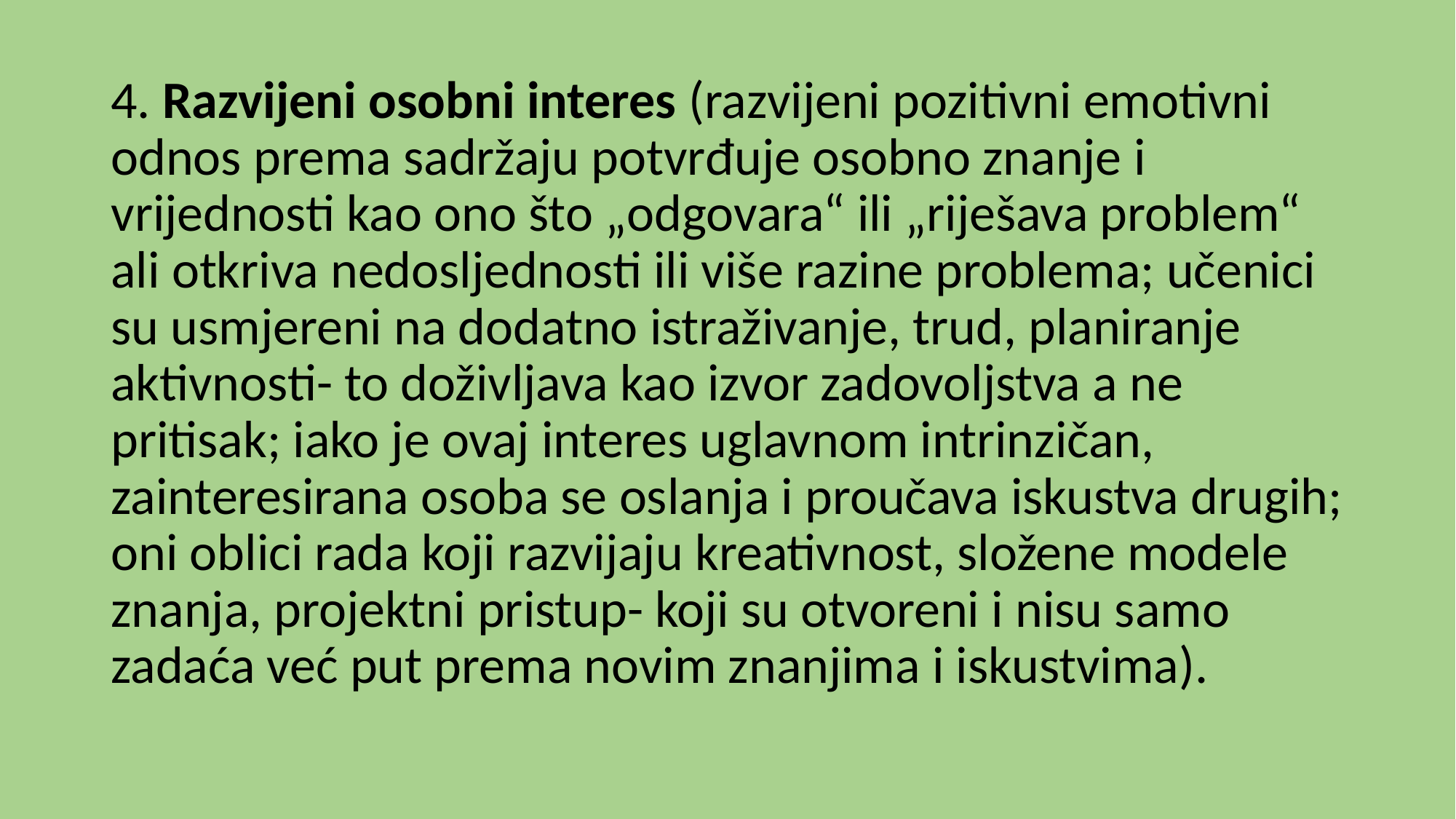

4. Razvijeni osobni interes (razvijeni pozitivni emotivni odnos prema sadržaju potvrđuje osobno znanje i vrijednosti kao ono što „odgovara“ ili „riješava problem“ ali otkriva nedosljednosti ili više razine problema; učenici su usmjereni na dodatno istraživanje, trud, planiranje aktivnosti- to doživljava kao izvor zadovoljstva a ne pritisak; iako je ovaj interes uglavnom intrinzičan, zainteresirana osoba se oslanja i proučava iskustva drugih; oni oblici rada koji razvijaju kreativnost, složene modele znanja, projektni pristup- koji su otvoreni i nisu samo zadaća već put prema novim znanjima i iskustvima).